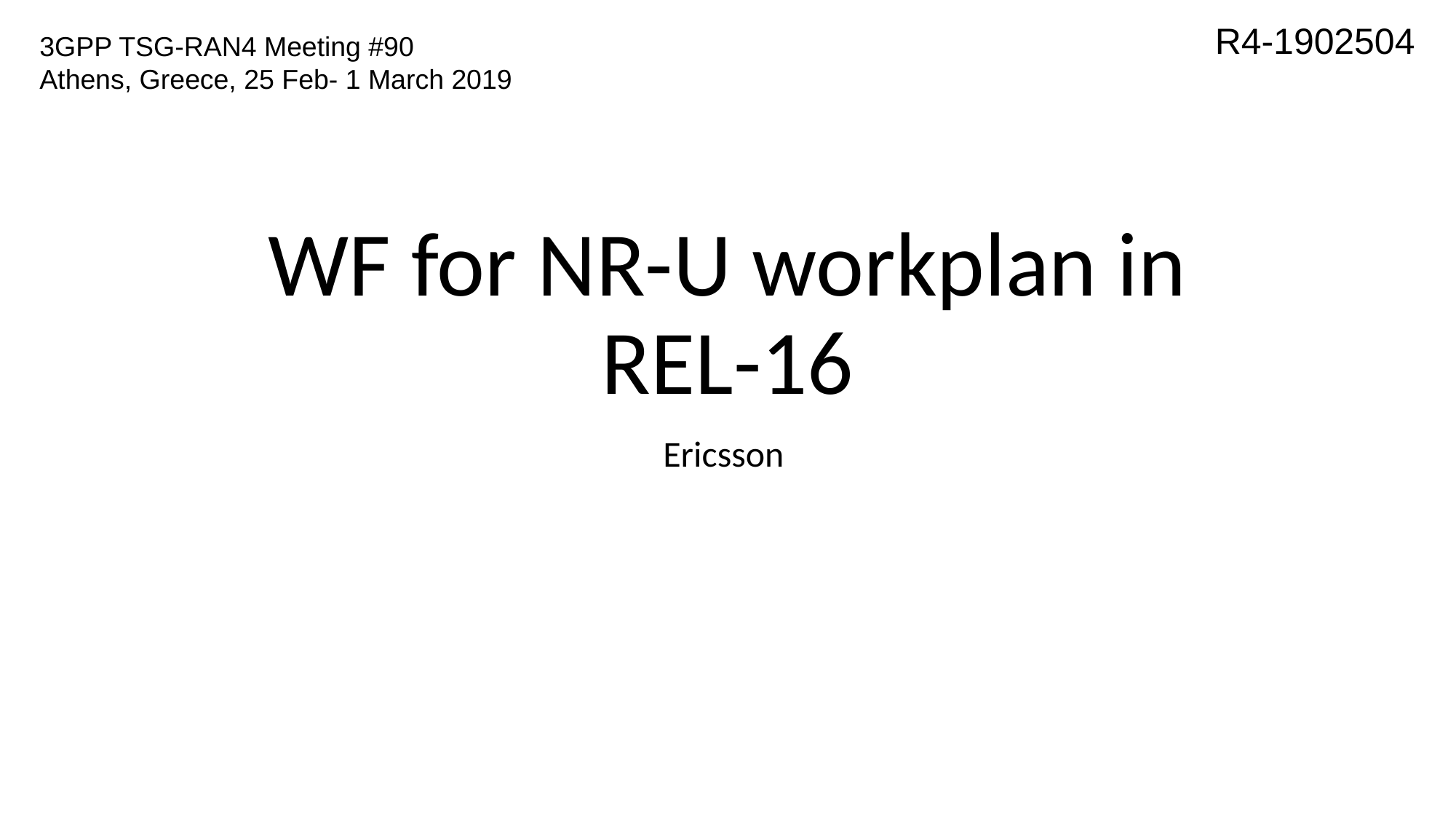

R4-1902504
3GPP TSG-RAN4 Meeting #90
Athens, Greece, 25 Feb- 1 March 2019
# WF for NR-U workplan in REL-16
Ericsson